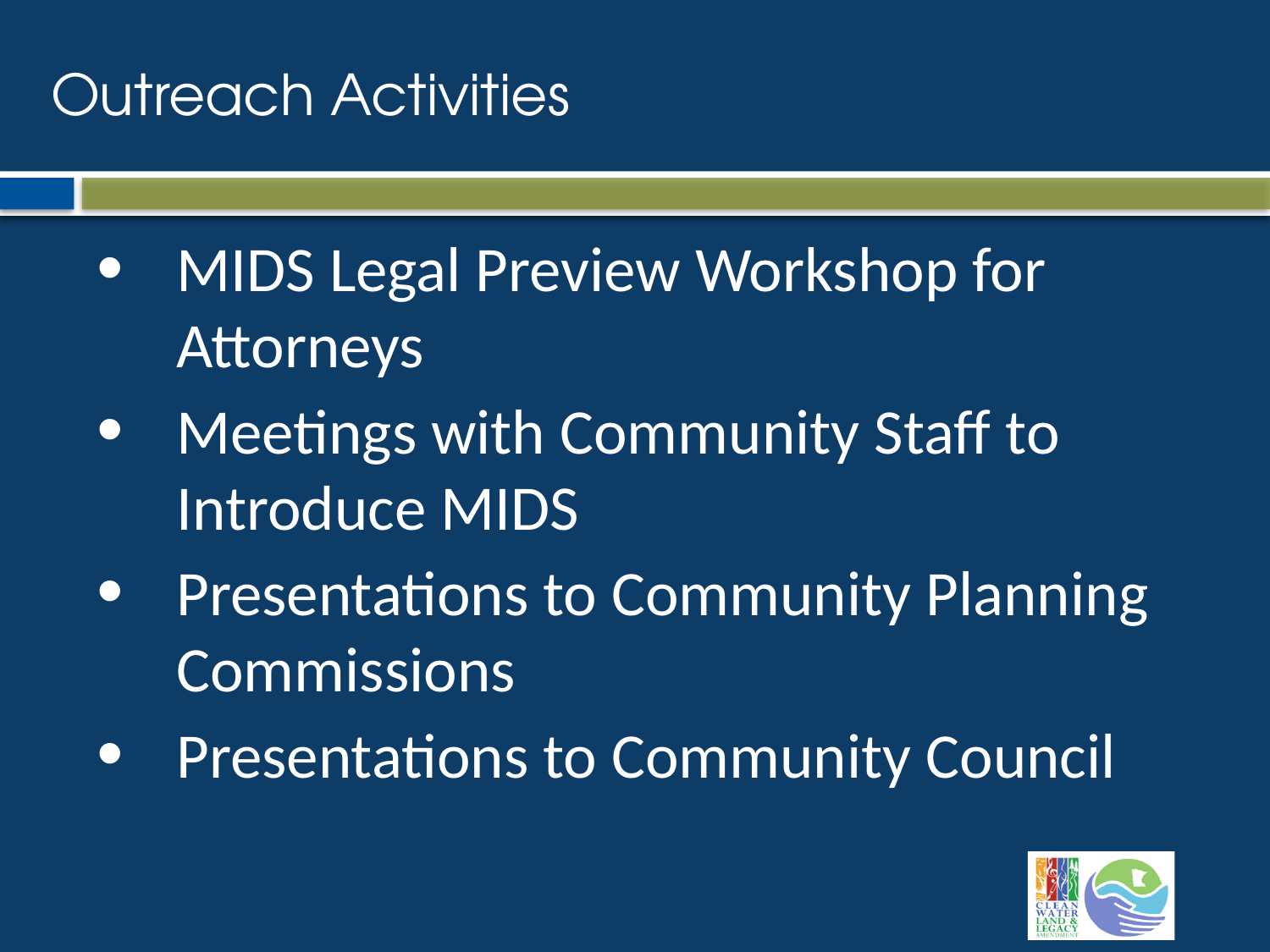

Outreach Activities
MIDS Legal Preview Workshop for Attorneys
Meetings with Community Staff to Introduce MIDS
Presentations to Community Planning Commissions
Presentations to Community Council